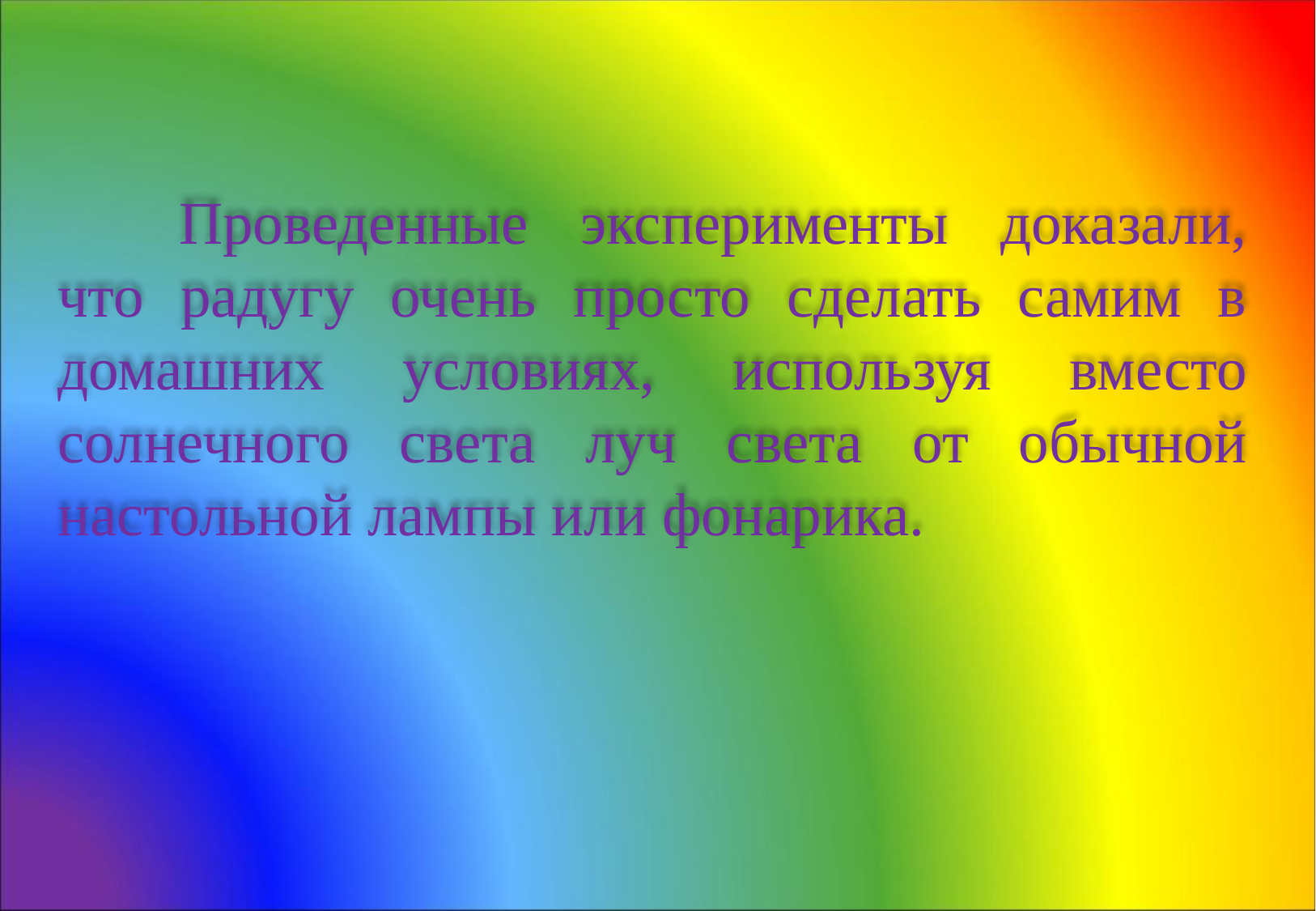

Проведенные эксперименты доказали, что радугу очень просто сделать самим в домашних условиях, используя вместо солнечного света луч света от обычной настольной лампы или фонарика.